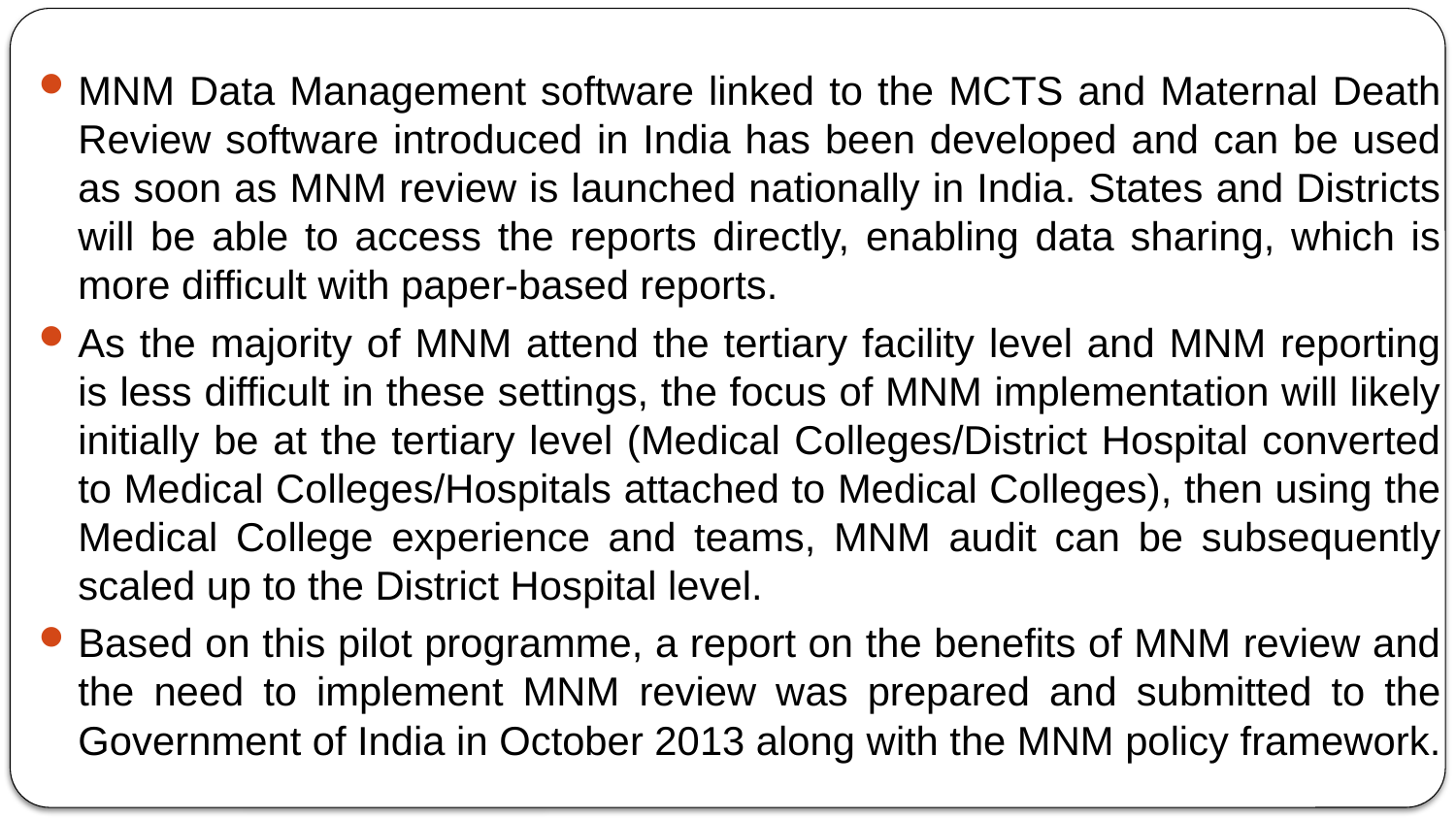

#
MNM Data Management software linked to the MCTS and Maternal Death Review software introduced in India has been developed and can be used as soon as MNM review is launched nationally in India. States and Districts will be able to access the reports directly, enabling data sharing, which is more difficult with paper-based reports.
As the majority of MNM attend the tertiary facility level and MNM reporting is less difficult in these settings, the focus of MNM implementation will likely initially be at the tertiary level (Medical Colleges/District Hospital converted to Medical Colleges/Hospitals attached to Medical Colleges), then using the Medical College experience and teams, MNM audit can be subsequently scaled up to the District Hospital level.
Based on this pilot programme, a report on the benefits of MNM review and the need to implement MNM review was prepared and submitted to the Government of India in October 2013 along with the MNM policy framework.